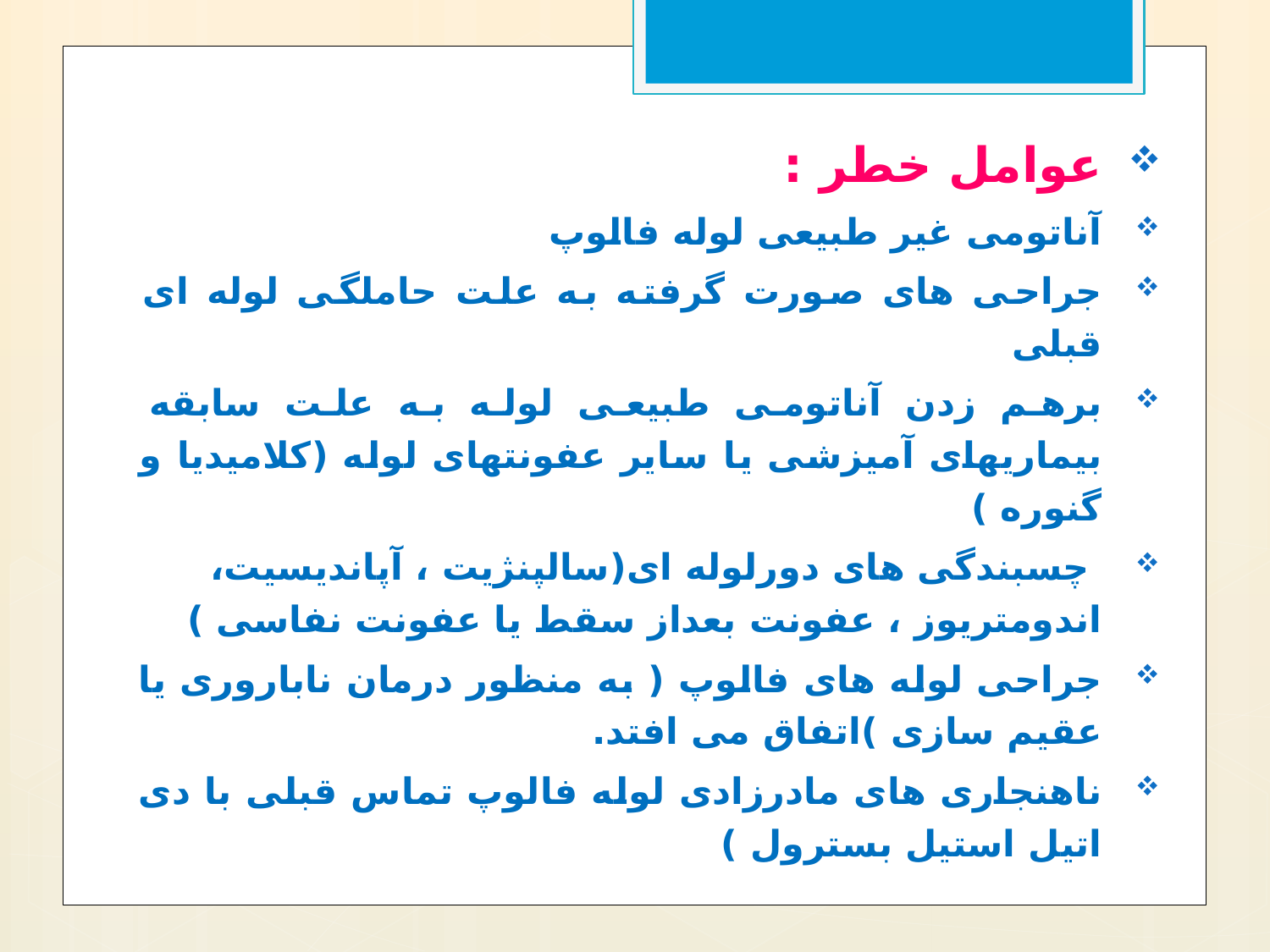

عوامل خطر :
آناتومی غیر طبیعی لوله فالوپ
جراحی های صورت گرفته به علت حاملگی لوله ای قبلی
برهم زدن آناتومی طبیعی لوله به علت سابقه بیماریهای آمیزشی یا سایر عفونتهای لوله (کلامیدیا و گنوره )
 چسبندگی های دورلوله ای(سالپنژیت ، آپاندیسیت، اندومتریوز ، عفونت بعداز سقط یا عفونت نفاسی )
جراحی لوله های فالوپ ( به منظور درمان ناباروری یا عقیم سازی )اتفاق می افتد.
ناهنجاری های مادرزادی لوله فالوپ تماس قبلی با دی اتیل استیل بسترول )